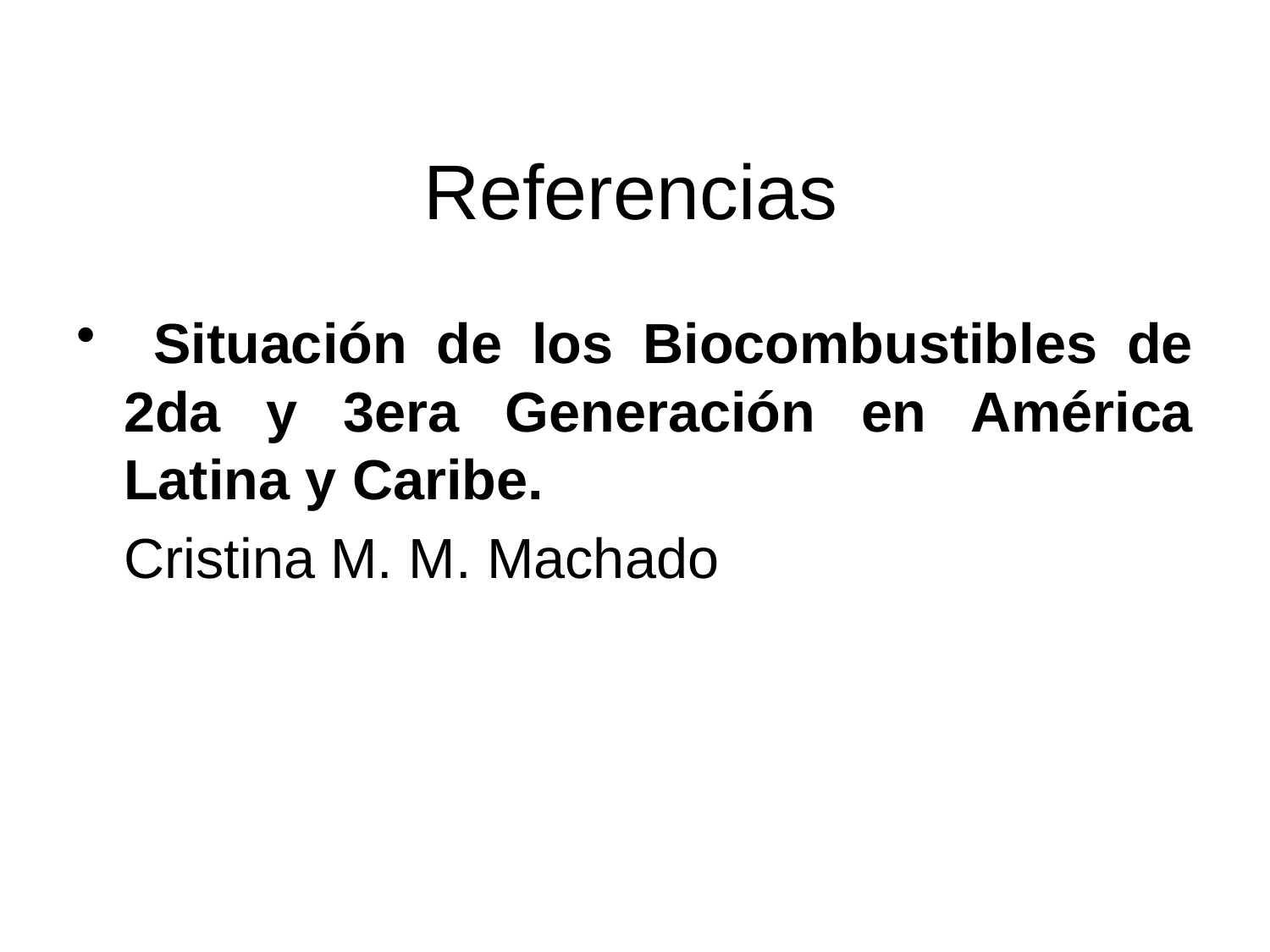

# Referencias

 Situación de los Biocombustibles de 2da y 3era Generación en América Latina y Caribe.
	Cristina M. M. Machado